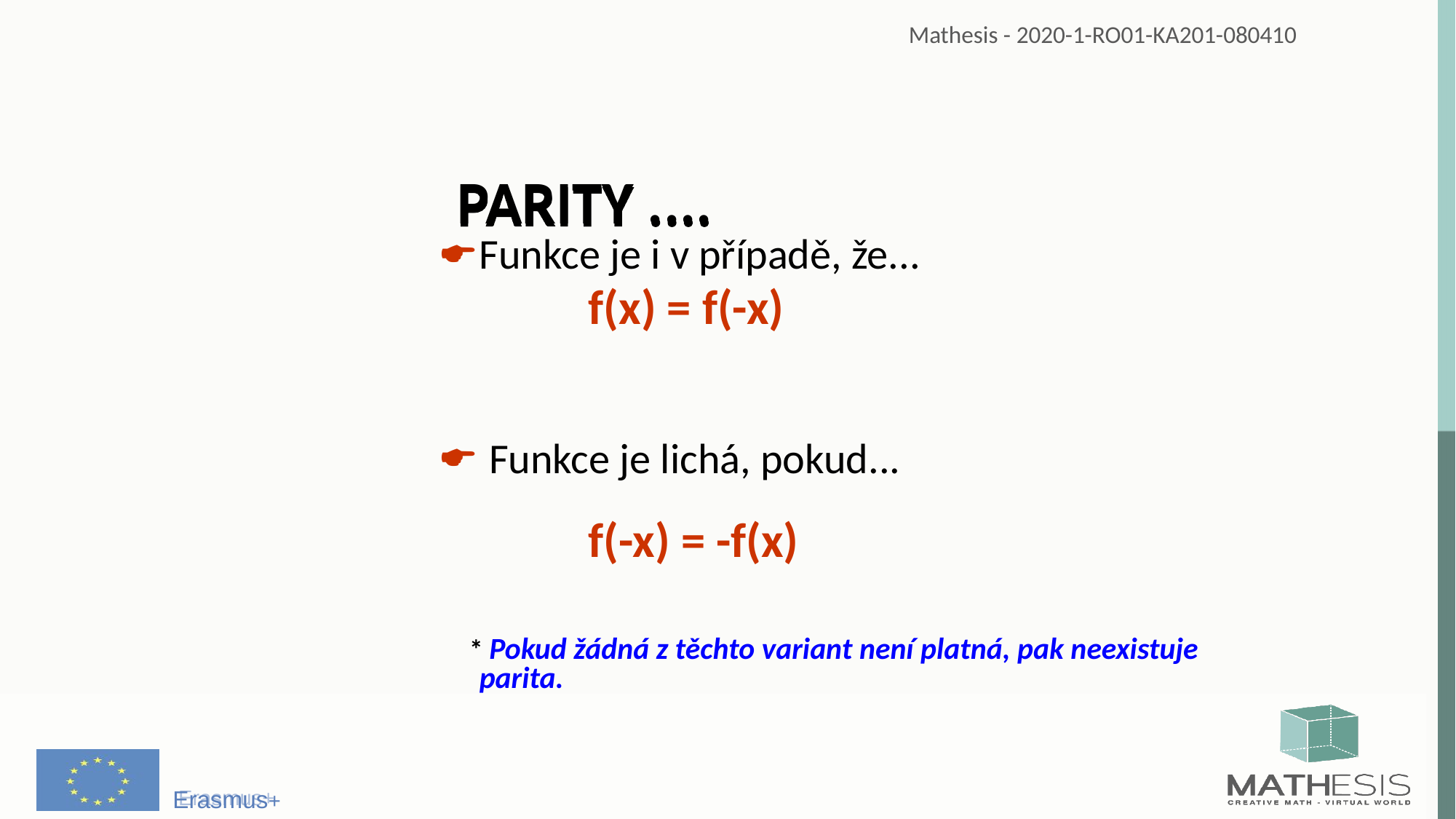

PARITY ....

Funkce je i v případě, že...
		f(x) = f(-x)

 Funkce je lichá, pokud...

		f(-x) = -f(x)

     * Pokud žádná z těchto variant není platná, pak neexistuje parita.